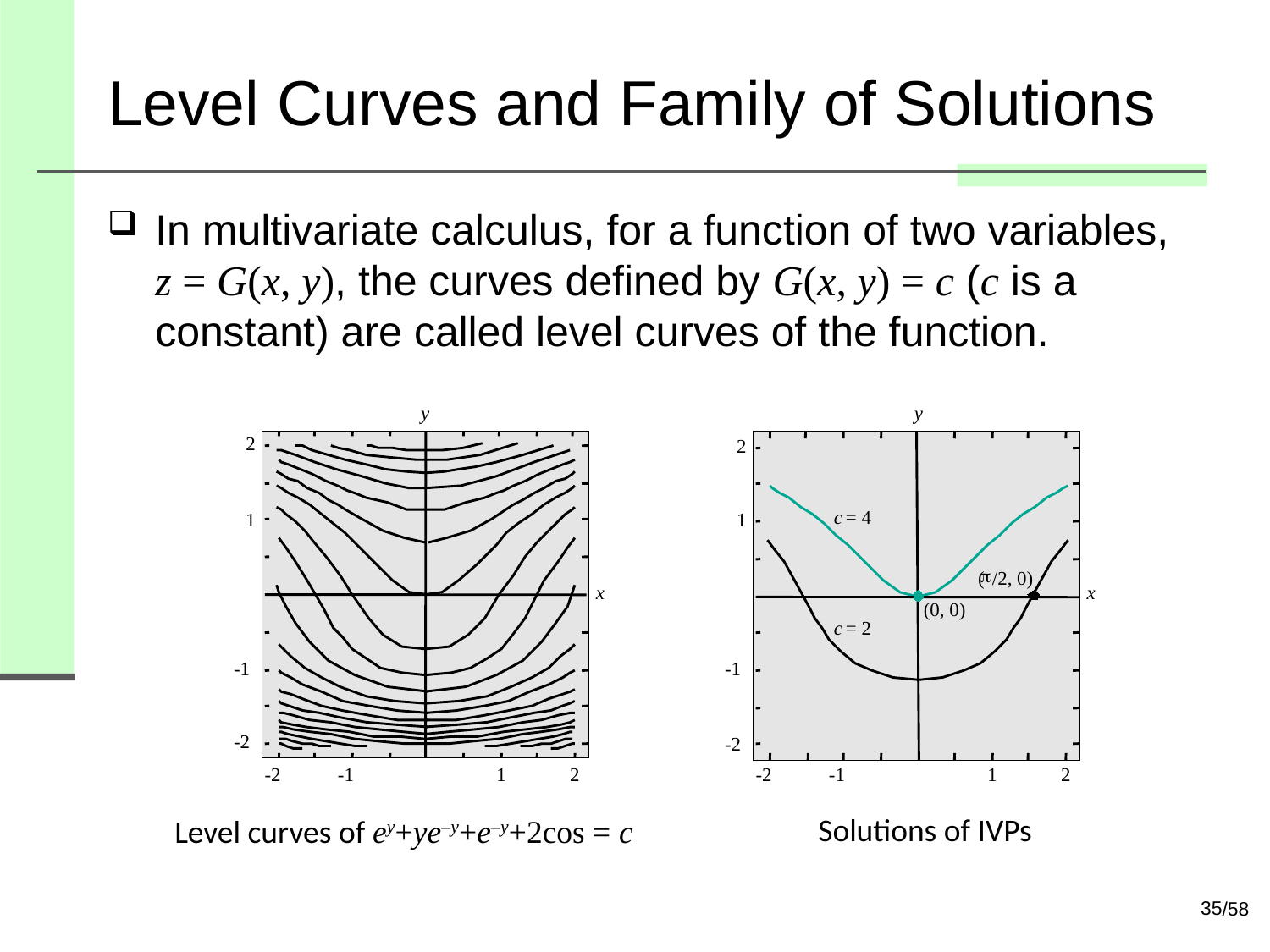

# Level Curves and Family of Solutions
In multivariate calculus, for a function of two variables, z = G(x, y), the curves defined by G(x, y) = c (c is a constant) are called level curves of the function.
y
y
2

2

c
 = 4
1

1

π
(
/2, 0)
x
x

(0, 0)
c
 = 2

-1
-1

-2

-2

-2
-1
1
2
-2
-1
1
2
Solutions of IVPs
Level curves of ey+ye–y+e–y+2cos = c
35